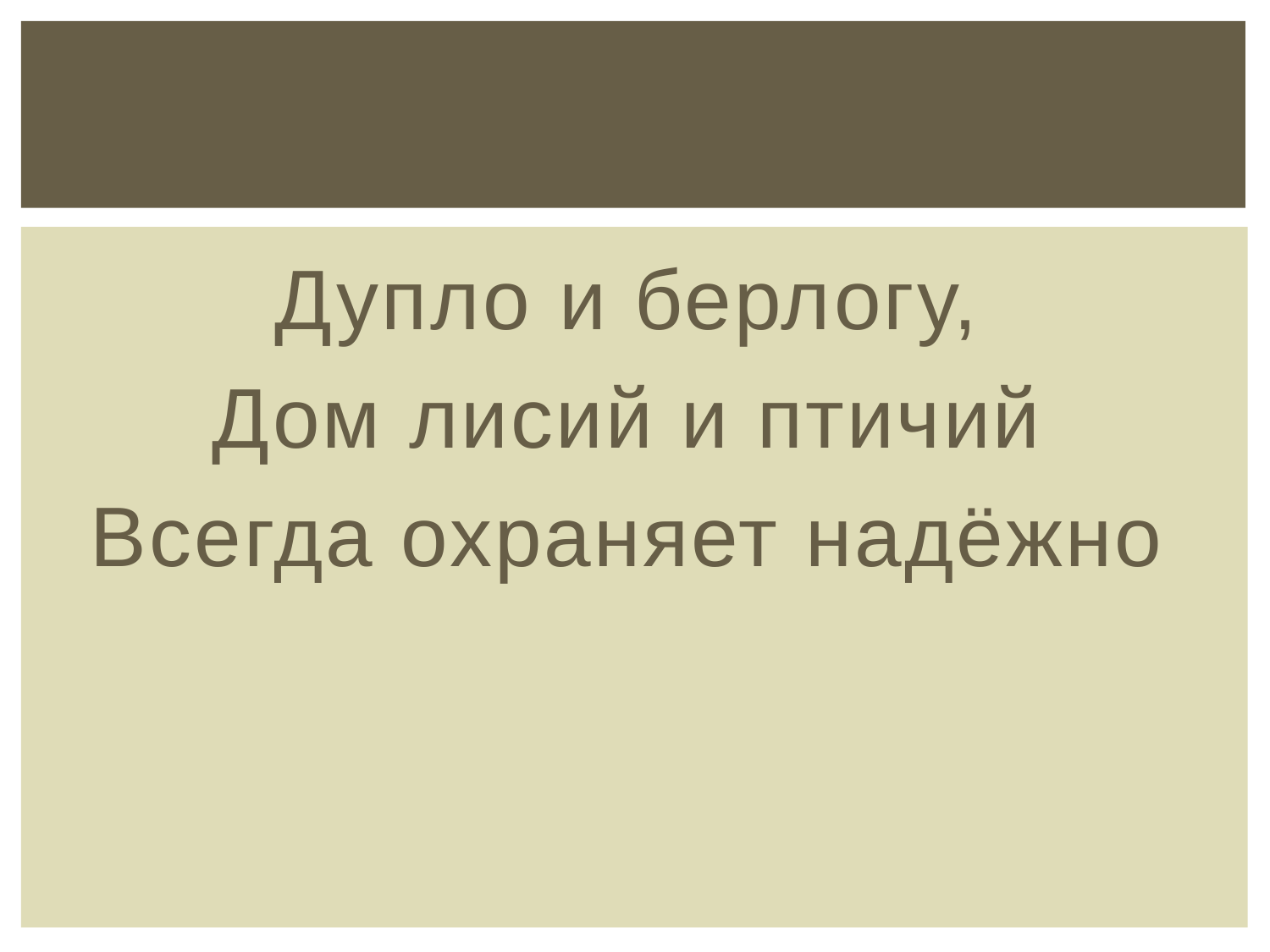

#
Дупло и берлогу,
Дом лисий и птичий
Всегда охраняет надёжно